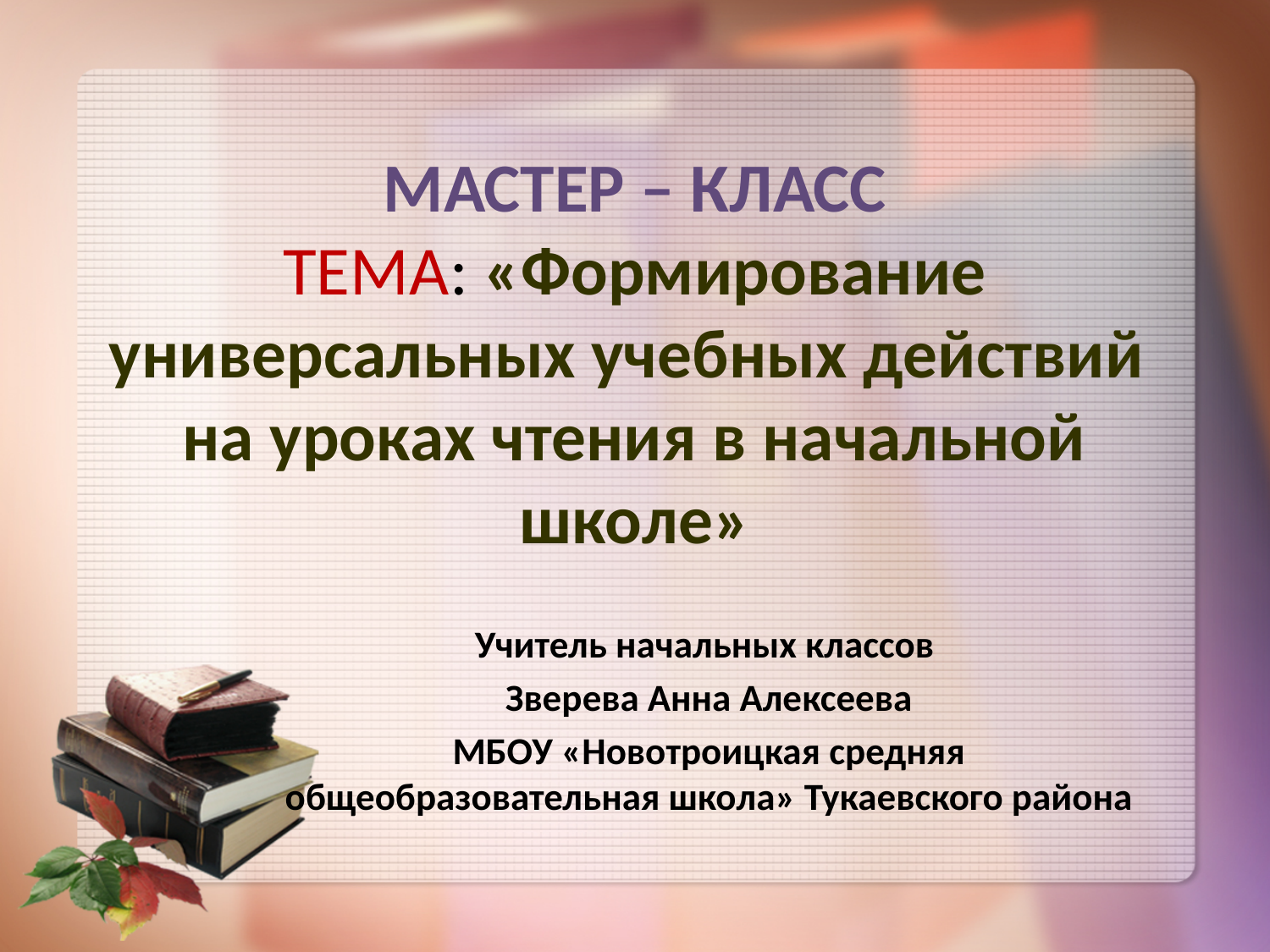

# МАСТЕР – КЛАСС ТЕМА: «Формирование универсальных учебных действий на уроках чтения в начальной школе»
Учитель начальных классов
Зверева Анна Алексеева
МБОУ «Новотроицкая средняя общеобразовательная школа» Тукаевского района